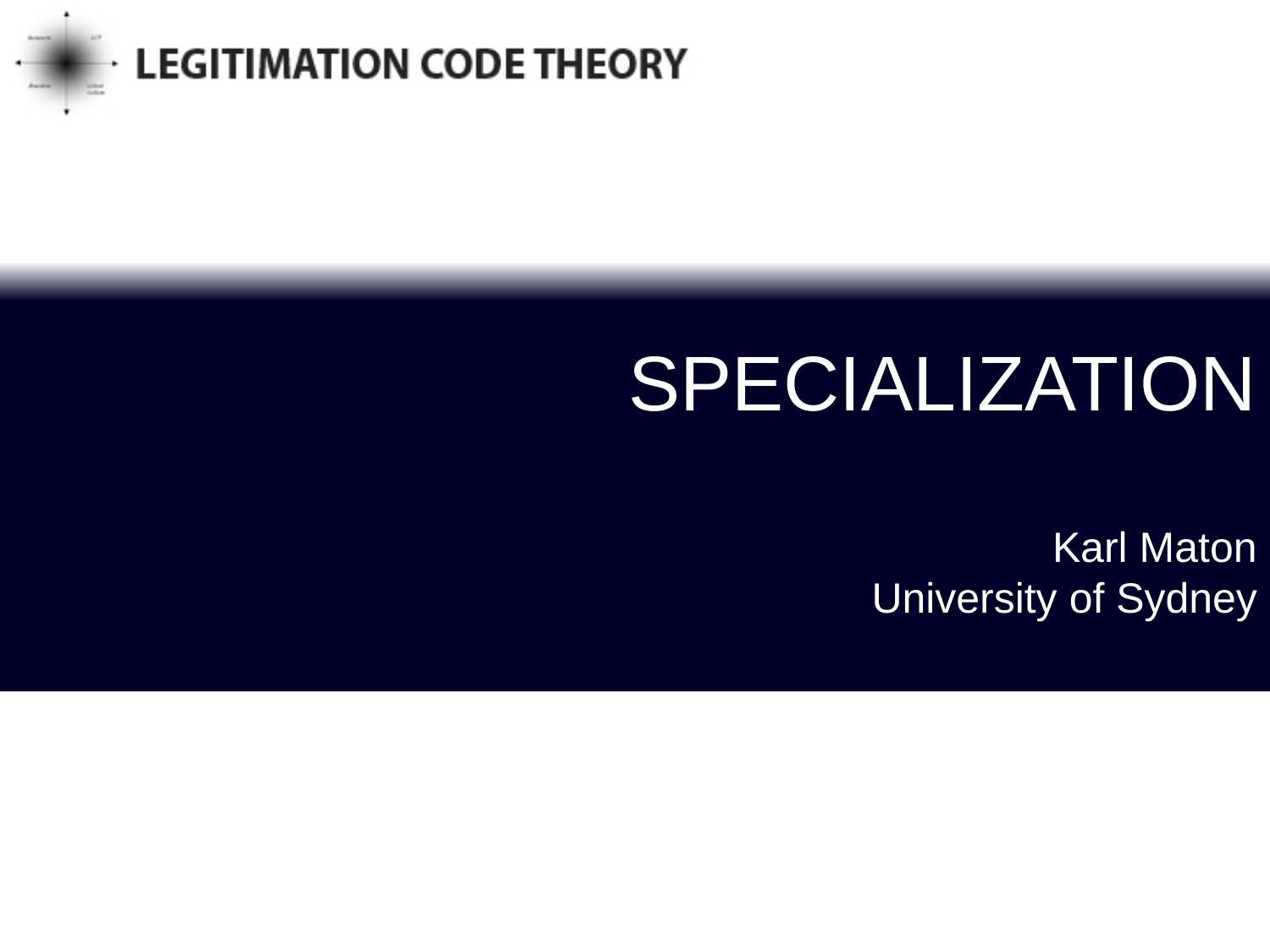

# SPECIALIZATION Karl Maton University of Sydney